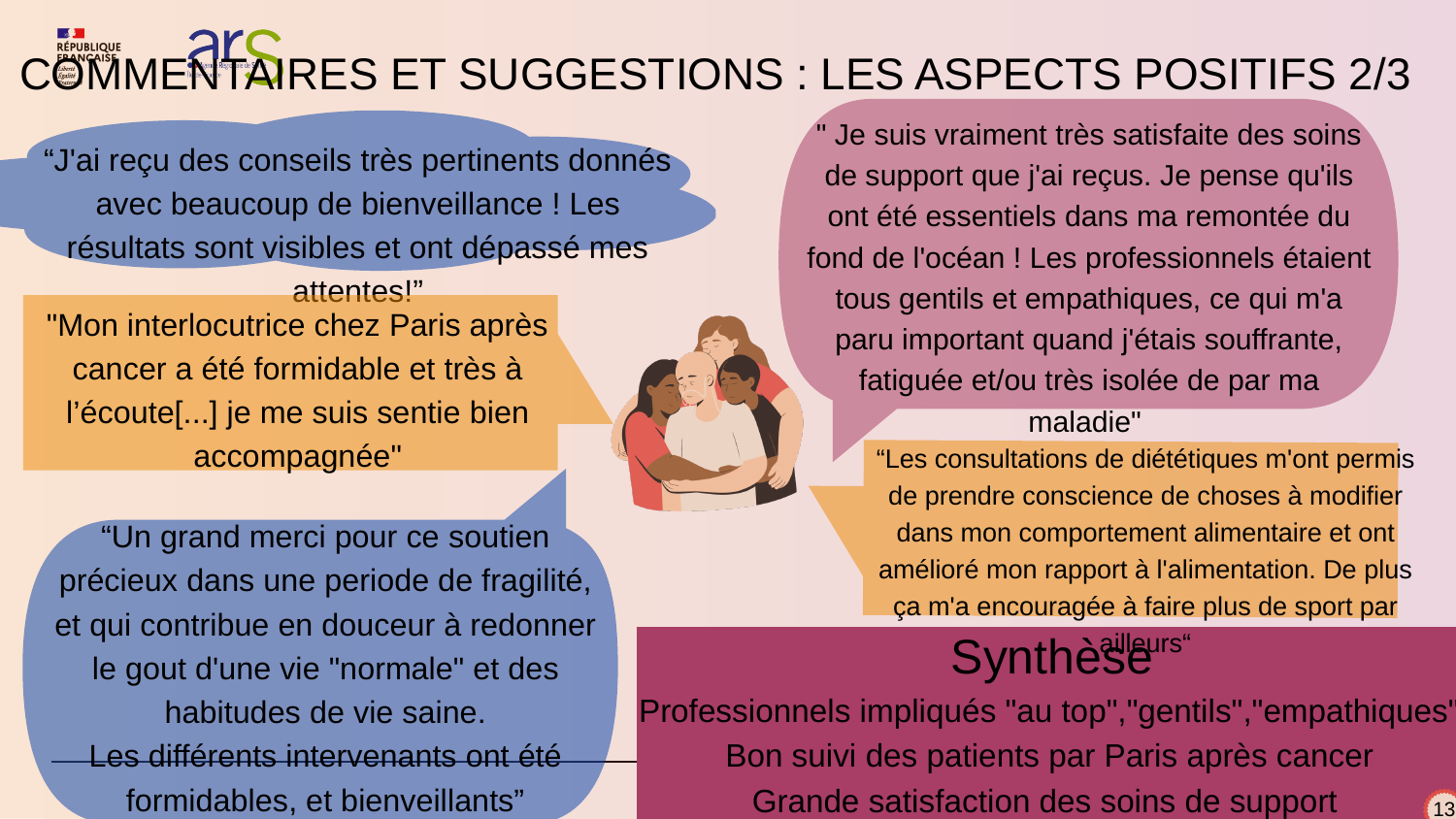

COMMENTAIRES ET SUGGESTIONS : LES ASPECTS POSITIFS 2/3

" Je suis vraiment très satisfaite des soins de support que j'ai reçus. Je pense qu'ils ont été essentiels dans ma remontée du fond de l'océan ! Les professionnels étaient tous gentils et empathiques, ce qui m'a paru important quand j'étais souffrante, fatiguée et/ou très isolée de par ma maladie"

“J'ai reçu des conseils très pertinents donnés avec beaucoup de bienveillance ! Les résultats sont visibles et ont dépassé mes attentes!”

"Mon interlocutrice chez Paris après cancer a été formidable et très à l’écoute[...] je me suis sentie bien accompagnée"

“Les consultations de diététiques m'ont permis de prendre conscience de choses à modifier dans mon comportement alimentaire et ont amélioré mon rapport à l'alimentation. De plus ça m'a encouragée à faire plus de sport par ailleurs“

“Un grand merci pour ce soutien précieux dans une periode de fragilité, et qui contribue en douceur à redonner le gout d'une vie "normale" et des habitudes de vie saine.
Les différents intervenants ont été formidables, et bienveillants”

Synthèse

Professionnels impliqués "au top","gentils","empathiques"
Bon suivi des patients par Paris après cancer
Grande satisfaction des soins de support

13